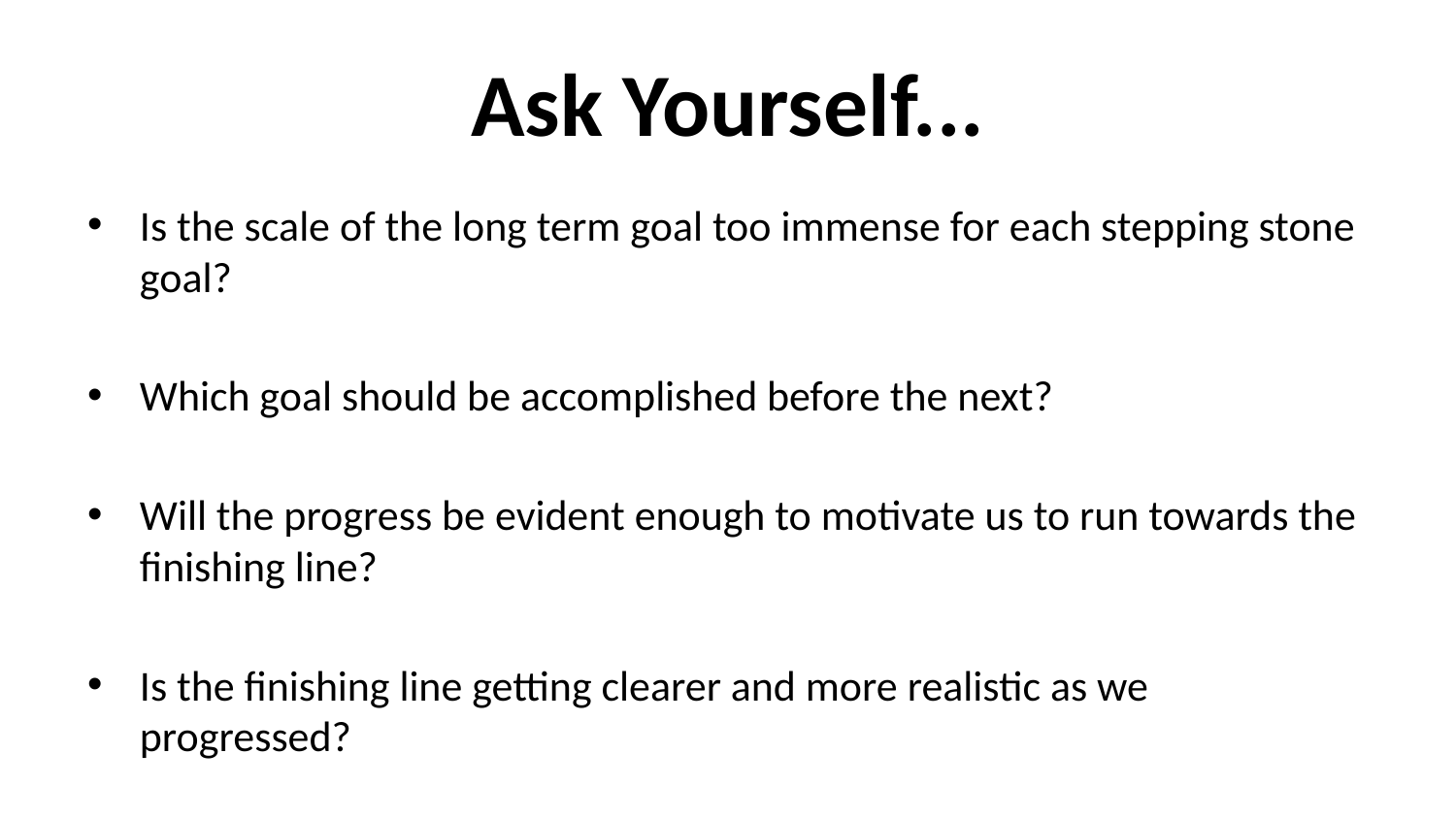

# Ask Yourself...
Is the scale of the long term goal too immense for each stepping stone goal?

Which goal should be accomplished before the next?

Will the progress be evident enough to motivate us to run towards the finishing line?

Is the finishing line getting clearer and more realistic as we progressed?